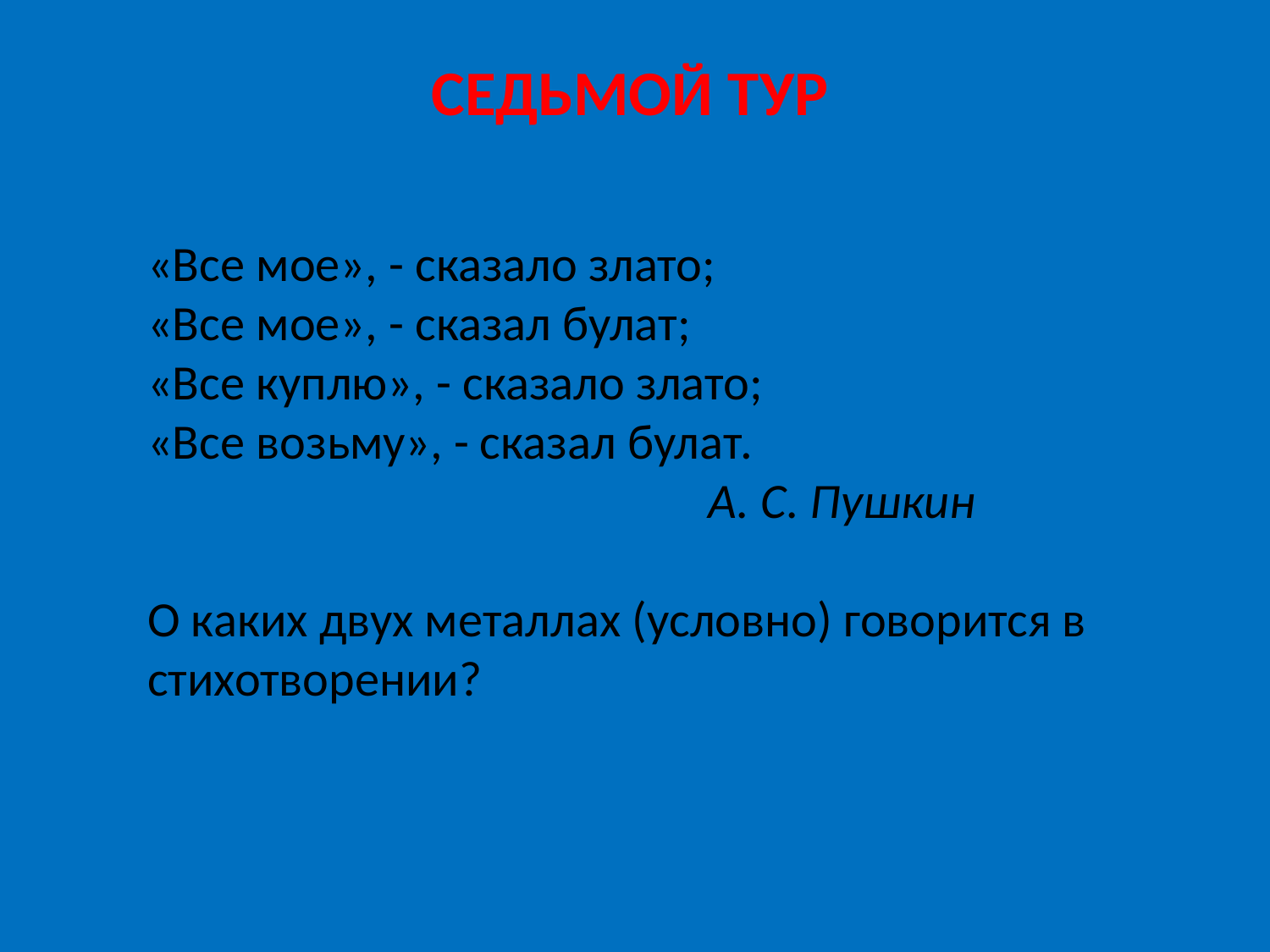

СЕДЬМОЙ ТУР
«Все мое», - сказало злато;
«Все мое», - сказал булат;
«Все куплю», - сказало злато;
«Все возьму», - сказал булат.
                                                  А. С. Пушкин

О каких двух металлах (условно) говорится в стихотворении?